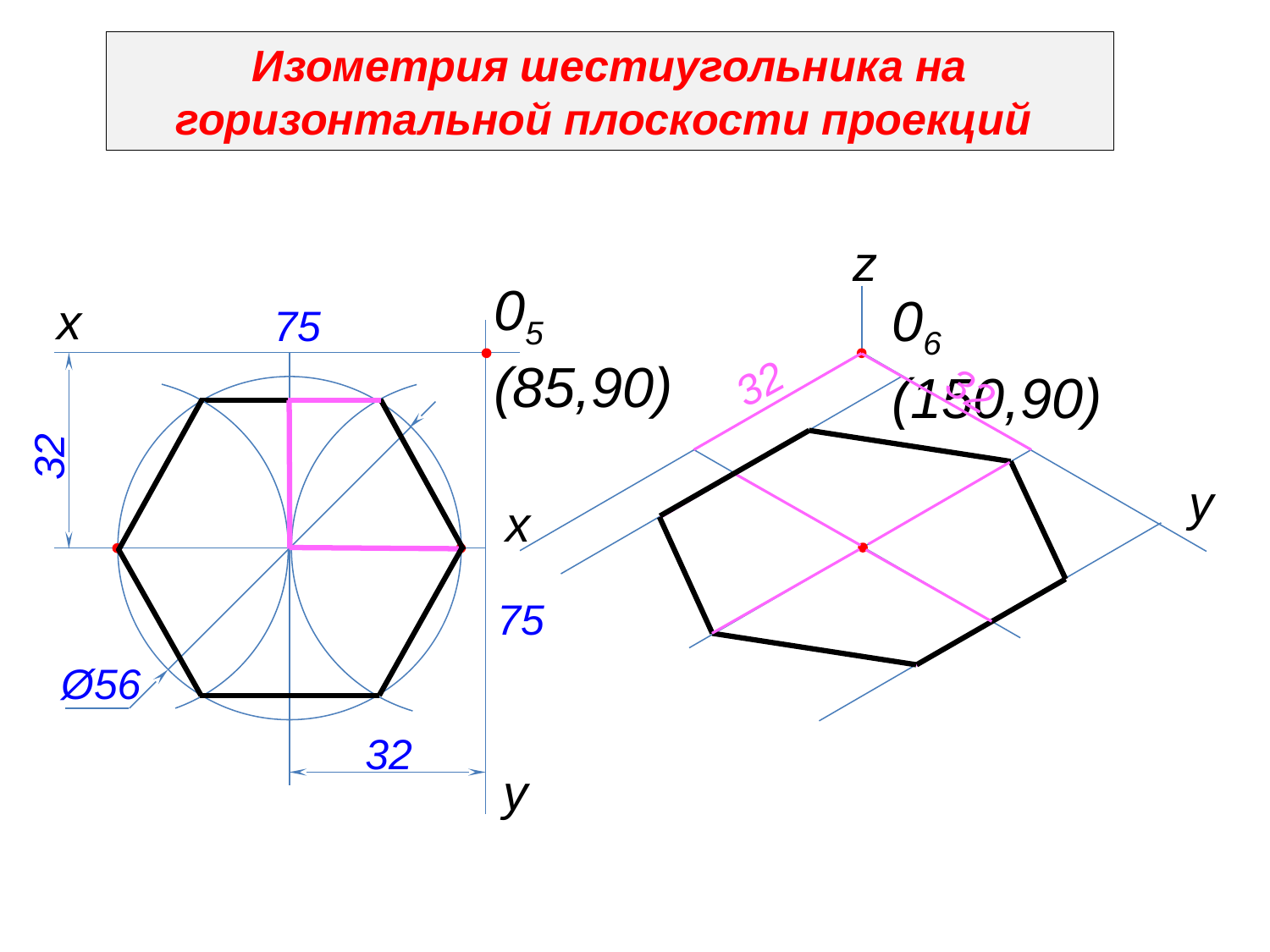

Изометрия шестиугольника на горизонтальной плоскости проекций
z
05 (85,90)
06 (150,90)
x
75
32

32

32
y
x

75
Ø56
32
y